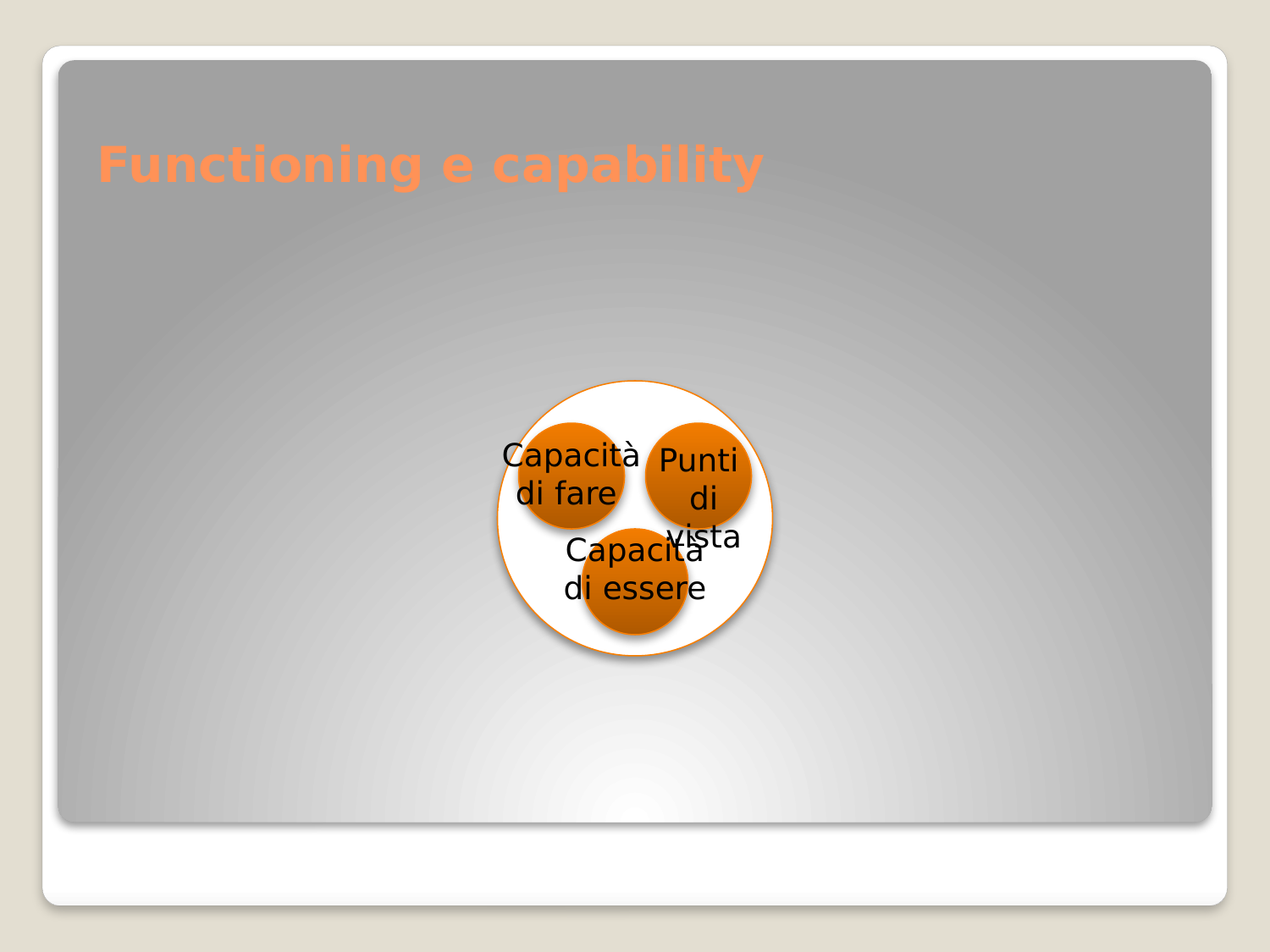

# Functioning e capability

Capacità di fare
Punti
di vista
Capacità di essere